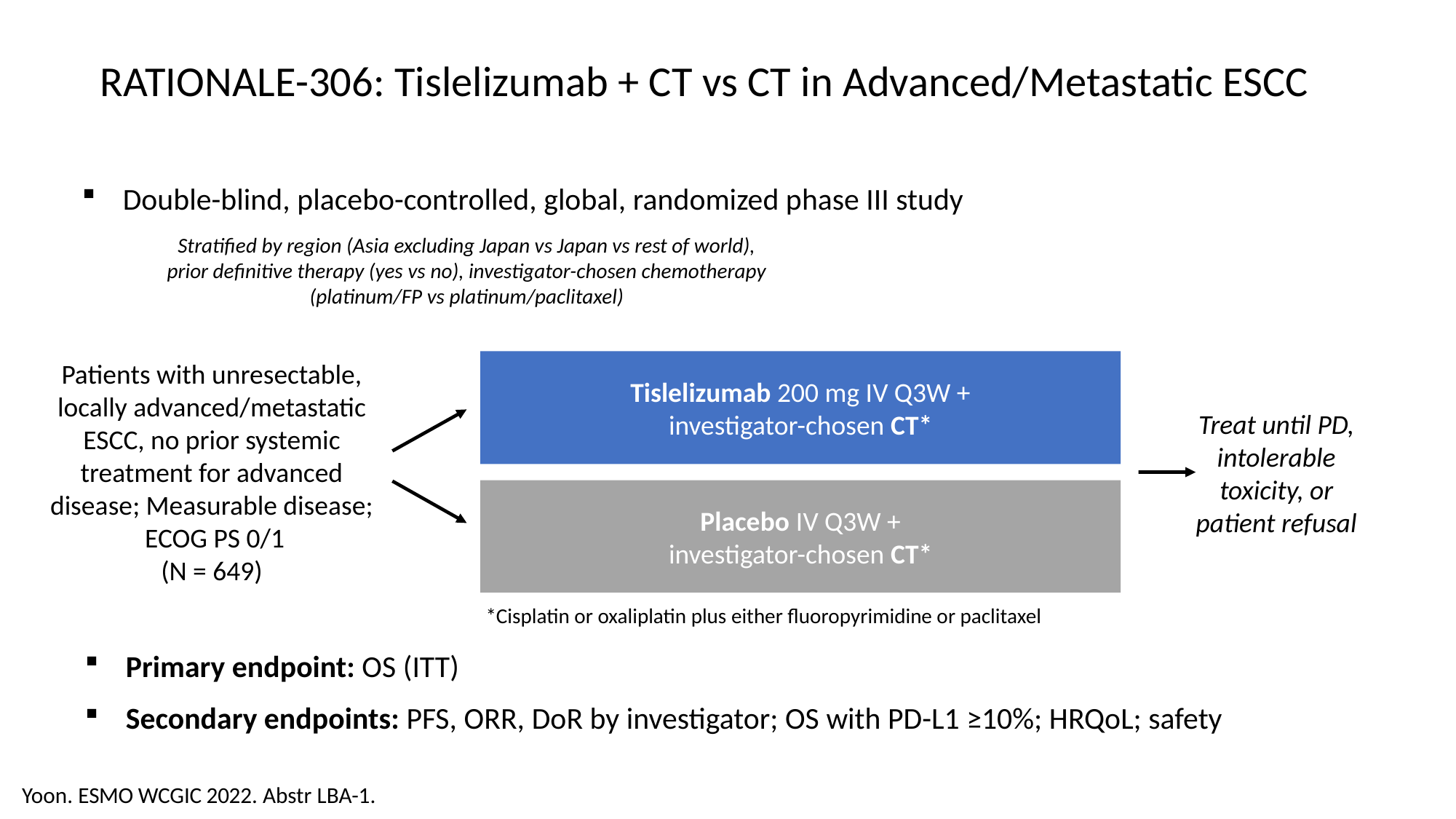

# RATIONALE-306: Tislelizumab + CT vs CT in Advanced/Metastatic ESCC
Double-blind, placebo-controlled, global, randomized phase III study
Stratified by region (Asia excluding Japan vs Japan vs rest of world), prior definitive therapy (yes vs no), investigator-chosen chemotherapy (platinum/FP vs platinum/paclitaxel)
Patients with unresectable, locally advanced/metastatic ESCC, no prior systemic treatment for advanced disease; Measurable disease;
 ECOG PS 0/1
(N = 649)
Tislelizumab 200 mg IV Q3W +
investigator-chosen CT*
Treat until PD, intolerable toxicity, or patient refusal

Placebo IV Q3W +
investigator-chosen CT*

*Cisplatin or oxaliplatin plus either fluoropyrimidine or paclitaxel
Primary endpoint: OS (ITT)
Secondary endpoints: PFS, ORR, DoR by investigator; OS with PD-L1 ≥10%; HRQoL; safety
Yoon. ESMO WCGIC 2022. Abstr LBA-1.